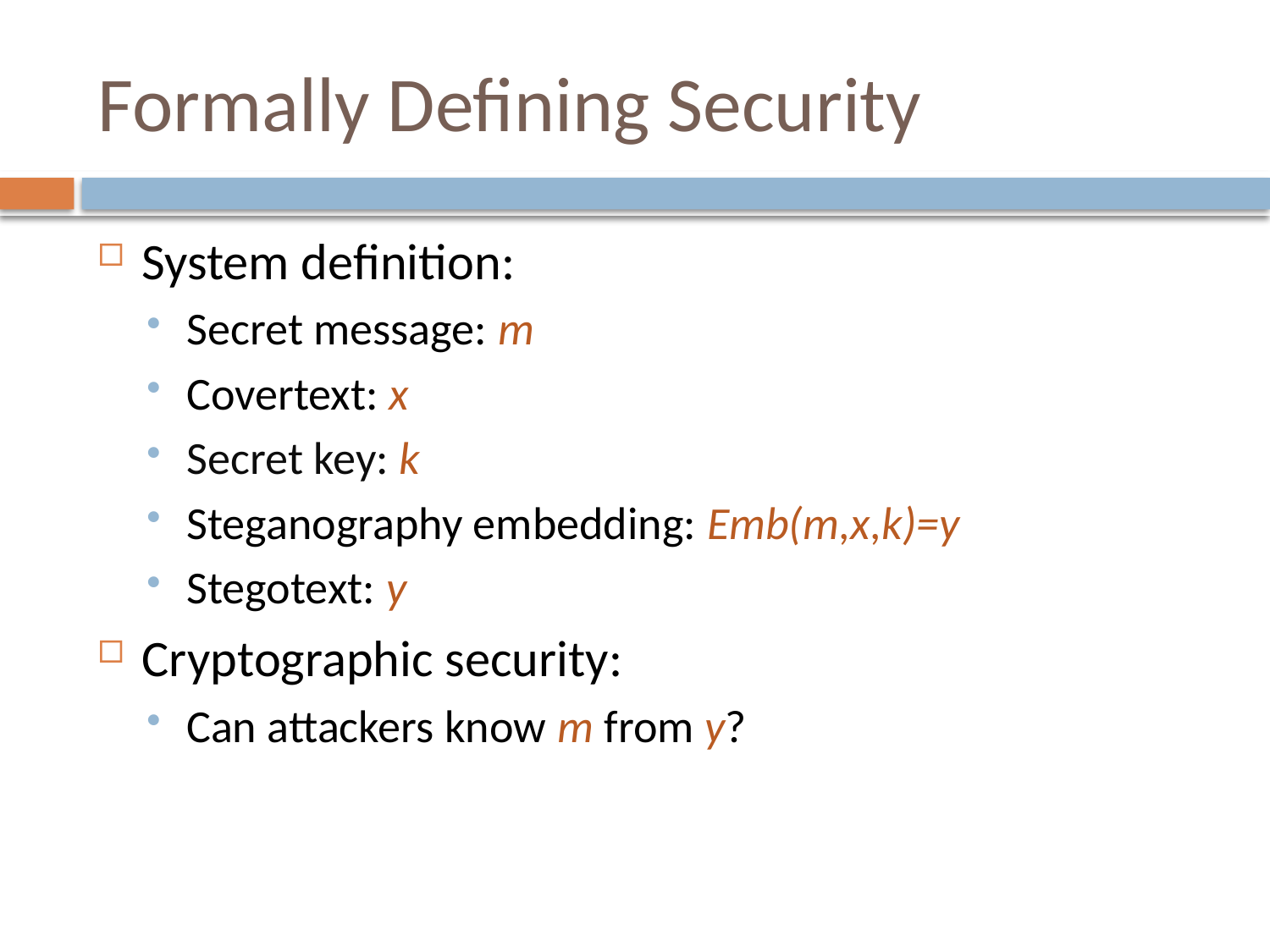

# Formally Defining Security
System definition:
Secret message: m
Covertext: x
Secret key: k
Steganography embedding: Emb(m,x,k)=y
Stegotext: y
Cryptographic security:
Can attackers know m from y?